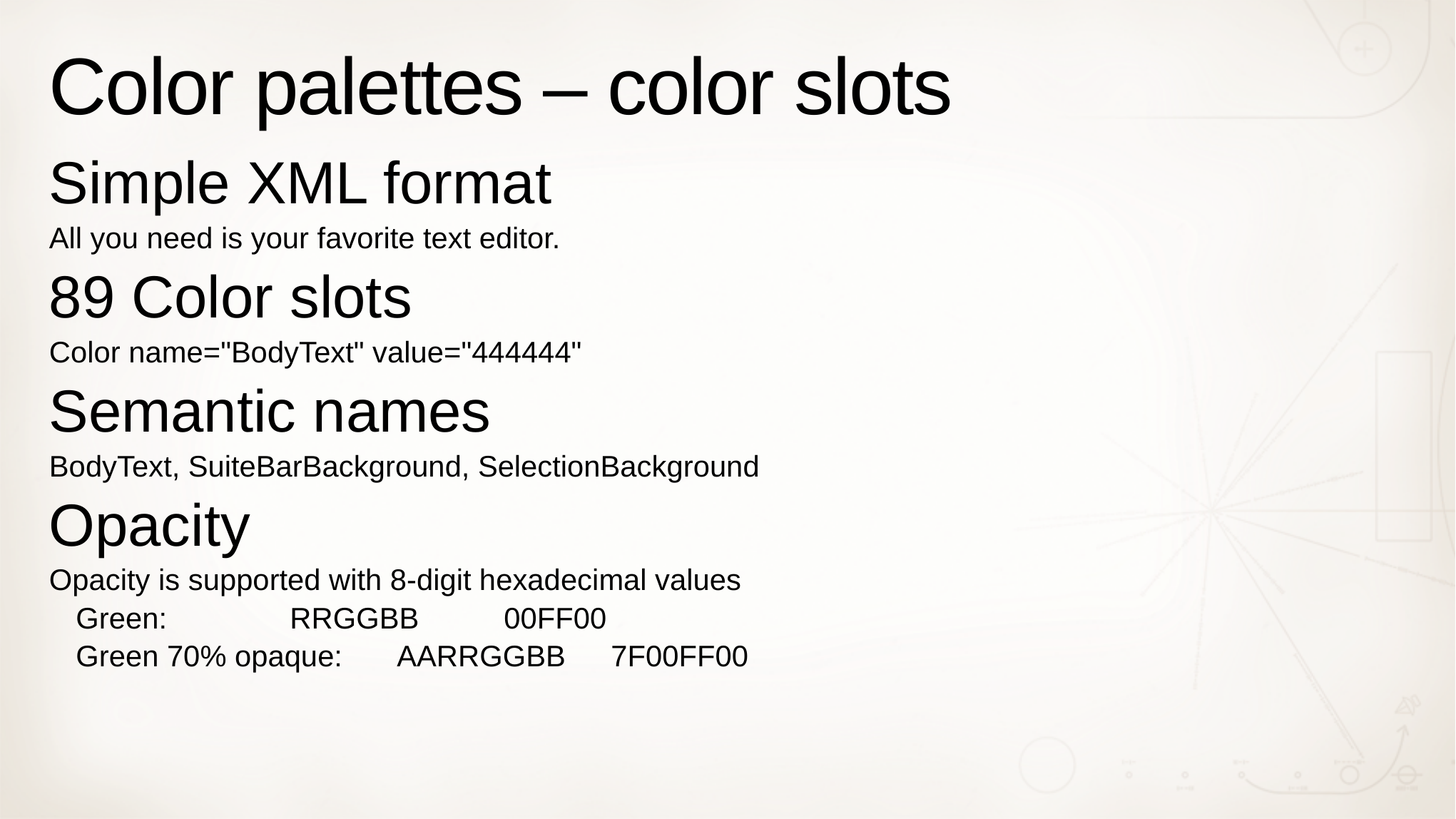

# Color palettes – color slots
Simple XML format
All you need is your favorite text editor.
89 Color slots
Color name="BodyText" value="444444"
Semantic names
BodyText, SuiteBarBackground, SelectionBackground
Opacity
Opacity is supported with 8-digit hexadecimal values
Green: 		RRGGBB 	00FF00
Green 70% opaque:	AARRGGBB 	7F00FF00